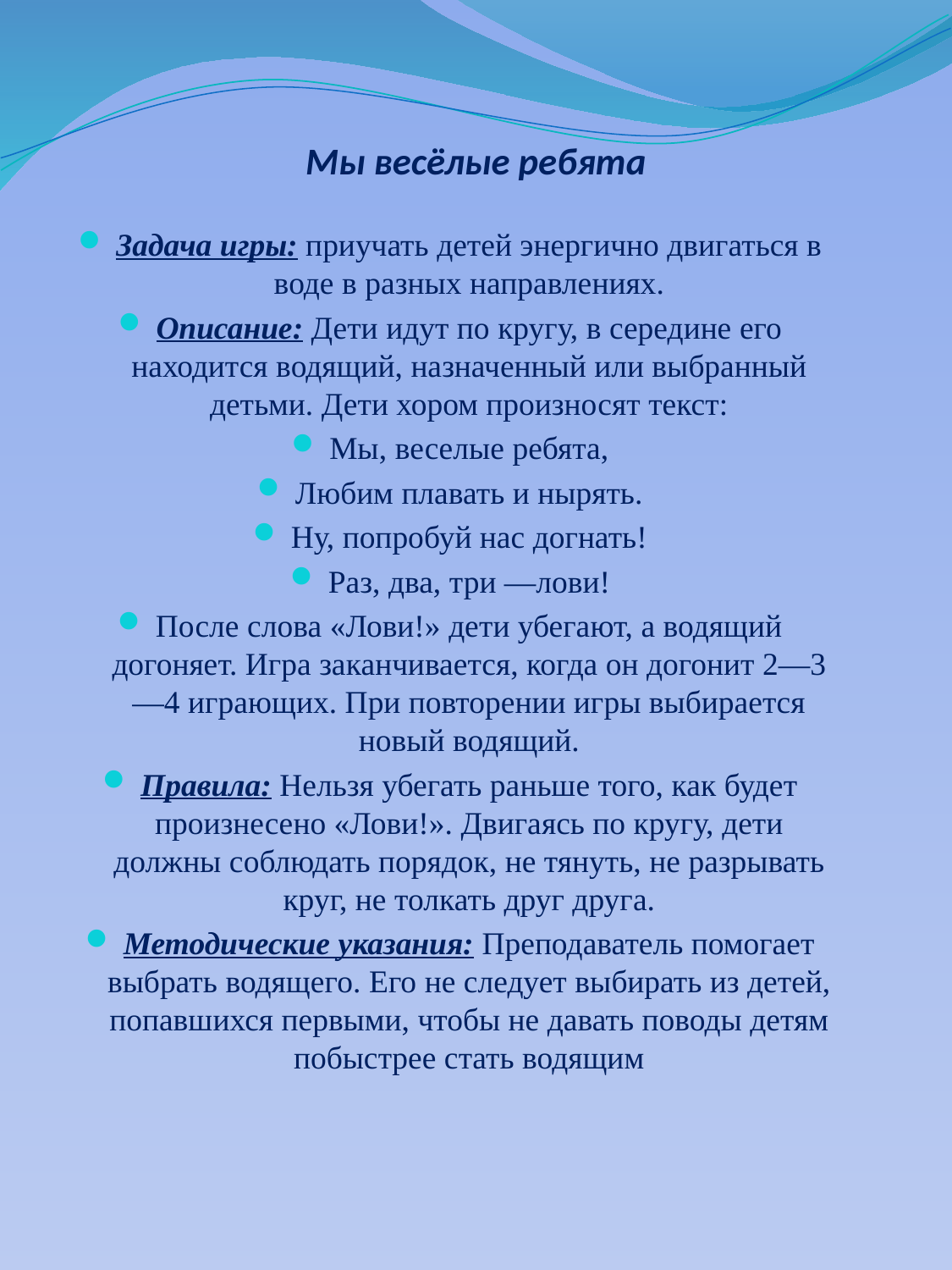

# Мы весёлые ребята
Задача игры: приучать детей энергично двигаться в воде в разных направлениях.
Описание: Дети идут по кругу, в середине его находится водящий, назначенный или выбранный детьми. Дети хором произносят текст:
Мы, веселые ребята,
Любим плавать и нырять.
Ну, попробуй нас догнать!
Раз, два, три —лови!
После слова «Лови!» дети убегают, а водящий догоняет. Игра заканчивается, когда он догонит 2—3—4 играющих. При повторении игры выбирается новый водящий.
Правила: Нельзя убегать раньше того, как будет произнесено «Лови!». Двигаясь по кругу, дети должны соблюдать порядок, не тянуть, не разрывать круг, не толкать друг друга.
Методические указания: Преподаватель помогает выбрать водяще­го. Его не следует выбирать из детей, попавшихся первыми, чтобы не давать поводы детям побыстрее стать водящим